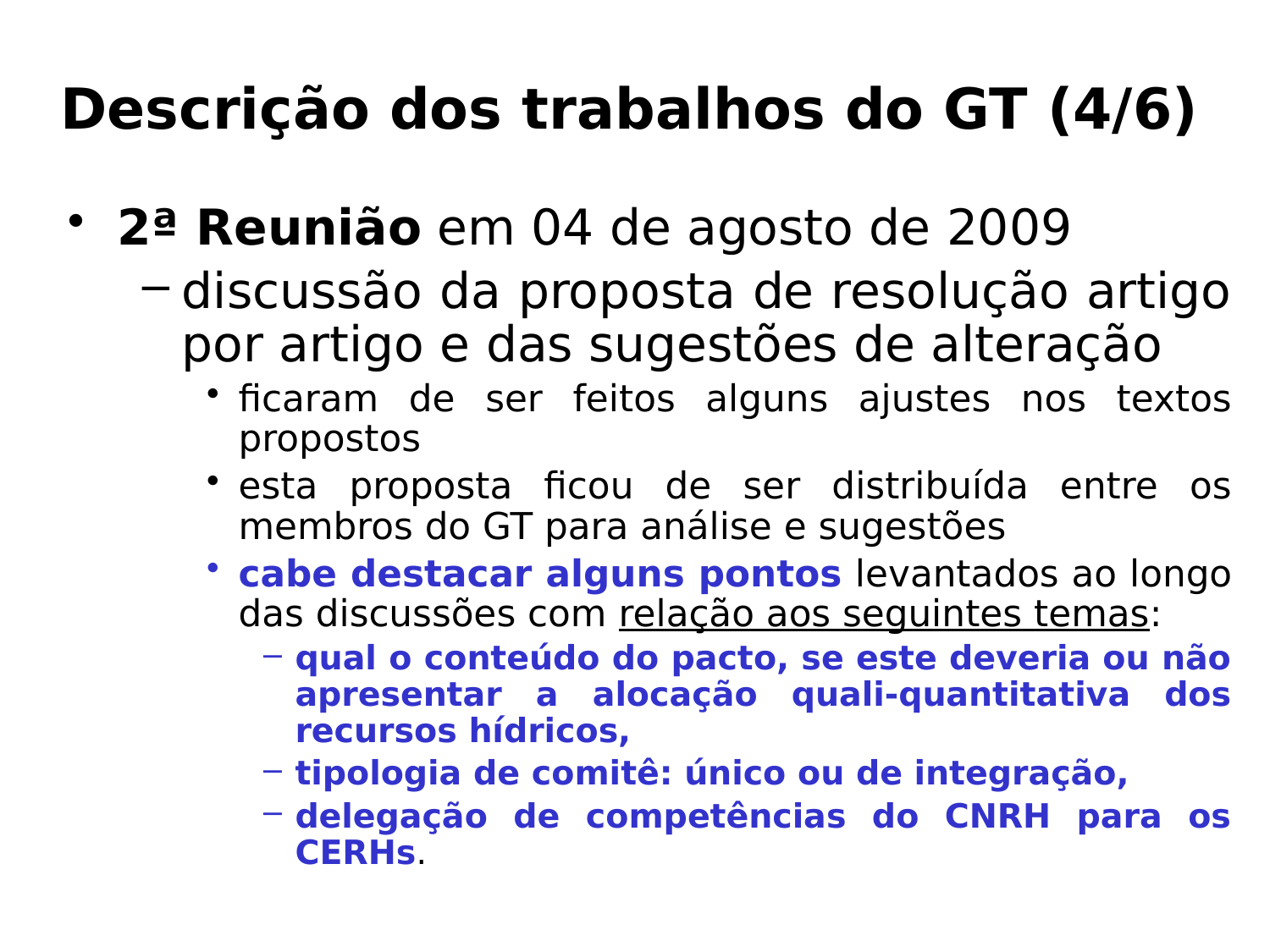

# Descrição dos trabalhos do GT (4/6)
2ª Reunião em 04 de agosto de 2009
discussão da proposta de resolução artigo por artigo e das sugestões de alteração
ficaram de ser feitos alguns ajustes nos textos propostos
esta proposta ficou de ser distribuída entre os membros do GT para análise e sugestões
cabe destacar alguns pontos levantados ao longo das discussões com relação aos seguintes temas:
qual o conteúdo do pacto, se este deveria ou não apresentar a alocação quali-quantitativa dos recursos hídricos,
tipologia de comitê: único ou de integração,
delegação de competências do CNRH para os CERHs.